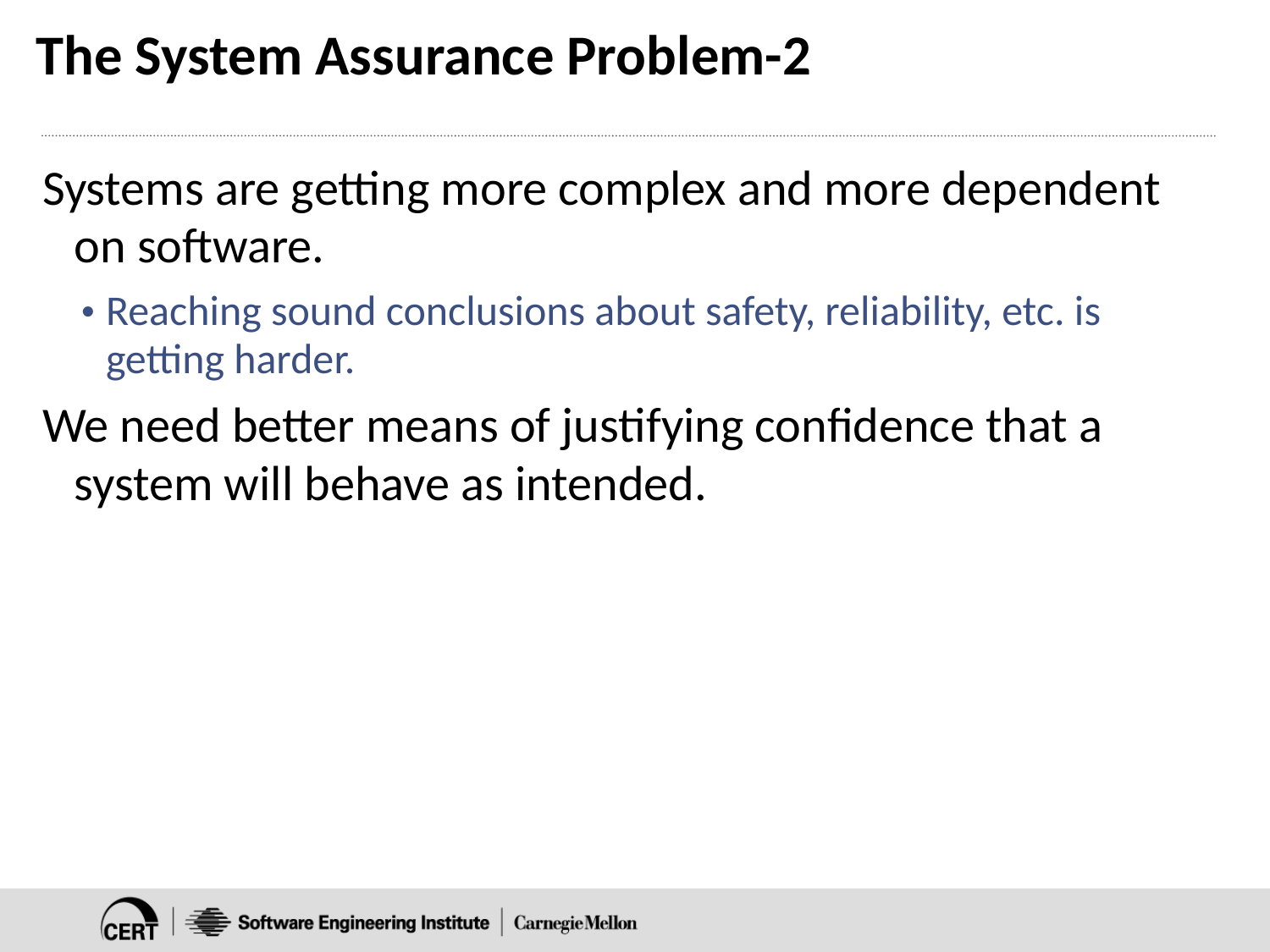

# The System Assurance Problem-2
Systems are getting more complex and more dependent on software.
Reaching sound conclusions about safety, reliability, etc. is getting harder.
We need better means of justifying confidence that a system will behave as intended.